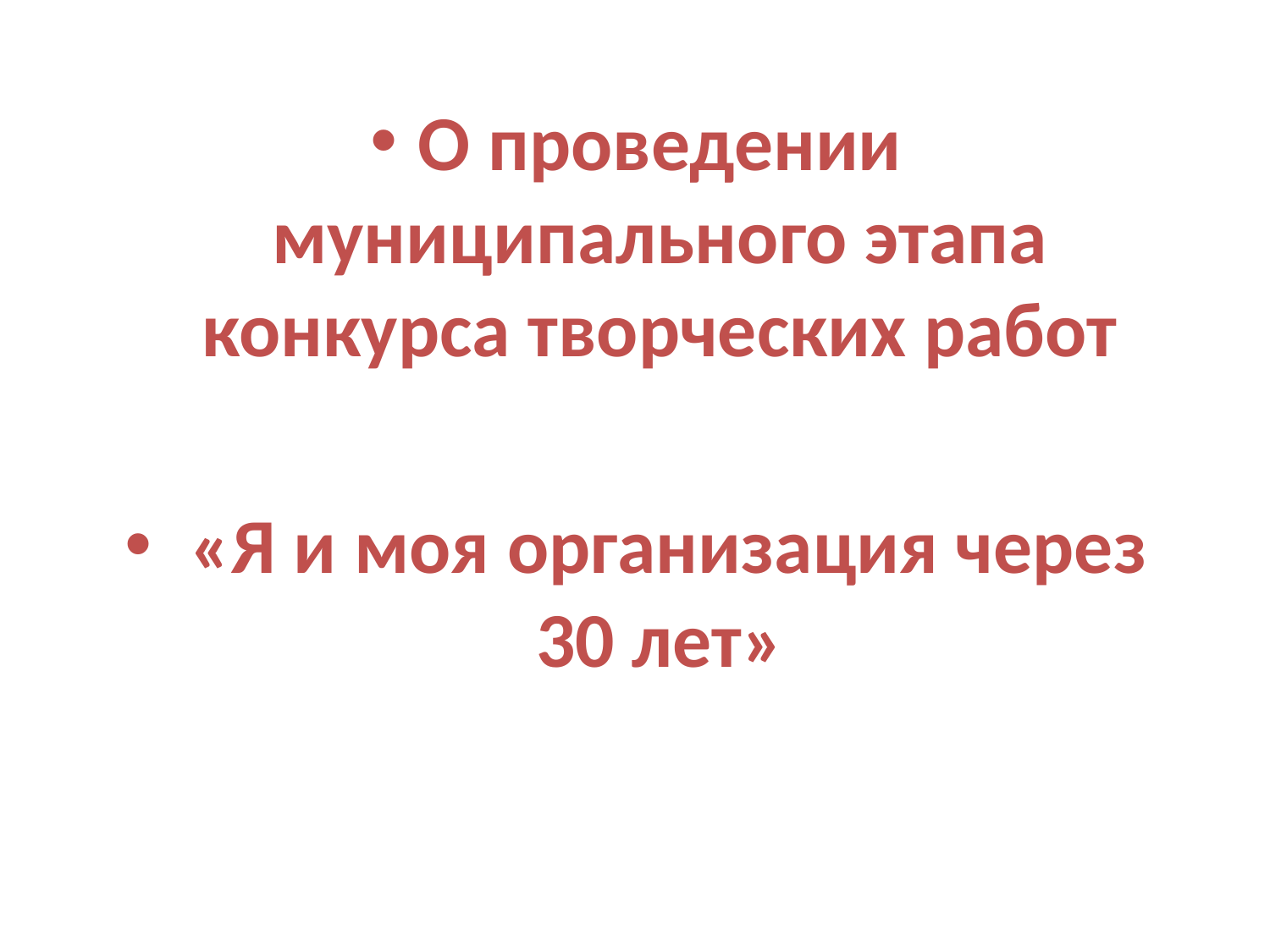

О проведении муниципального этапа конкурса творческих работ

 «Я и моя организация через 30 лет»